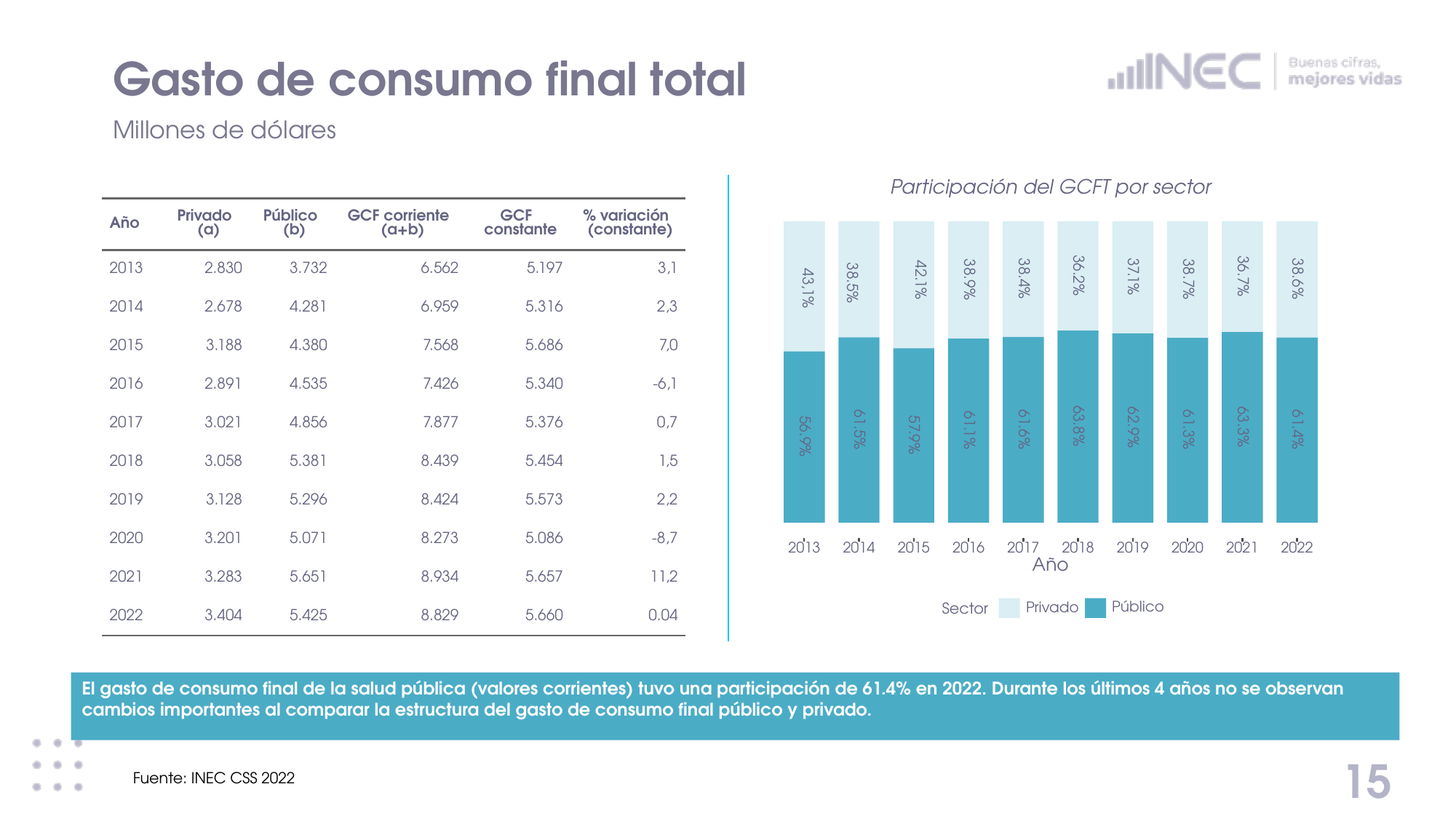

# Gasto de consumo final total
Millones de dólares
Participación del GCFT por sector
| Año | Privado (a) | Público (b) | GCF corriente (a+b) | GCF constante | % variación (constante) |
| --- | --- | --- | --- | --- | --- |
| 2013 | 2.830 | 3.732 | 6.562 | 5.197 | 3,1 |
| 2014 | 2.678 | 4.281 | 6.959 | 5.316 | 2,3 |
| 2015 | 3.188 | 4.380 | 7.568 | 5.686 | 7,0 |
| 2016 | 2.891 | 4.535 | 7.426 | 5.340 | -6,1 |
| 2017 | 3.021 | 4.856 | 7.877 | 5.376 | 0,7 |
| 2018 | 3.058 | 5.381 | 8.439 | 5.454 | 1,5 |
| 2019 | 3.128 | 5.296 | 8.424 | 5.573 | 2,2 |
| 2020 | 3.201 | 5.071 | 8.273 | 5.086 | -8,7 |
| 2021 | 3.283 | 5.651 | 8.934 | 5.657 | 11,2 |
| 2022 | 3.404 | 5.425 | 8.829 | 5.660 | 0.04 |

36.2%
38.5%
36.7%
37.1%
38.4%
38.6%
38.7%
38.9%
42.1%

63.8%
63.3%
62.9%
61.6%
61.5%
61.4%
61.3%
61.1%
57.9%
56.9%

2013
2014
2015
2016
2017
2018
2019
2020
2021
2022
Año

Sector
Público
Privado
43,1%
El gasto de consumo final de la salud pública (valores corrientes) tuvo una participación de 61.4% en 2022. Durante los últimos 4 años no se observan cambios importantes al comparar la estructura del gasto de consumo final público y privado.
15
Fuente: INEC CSS 2022